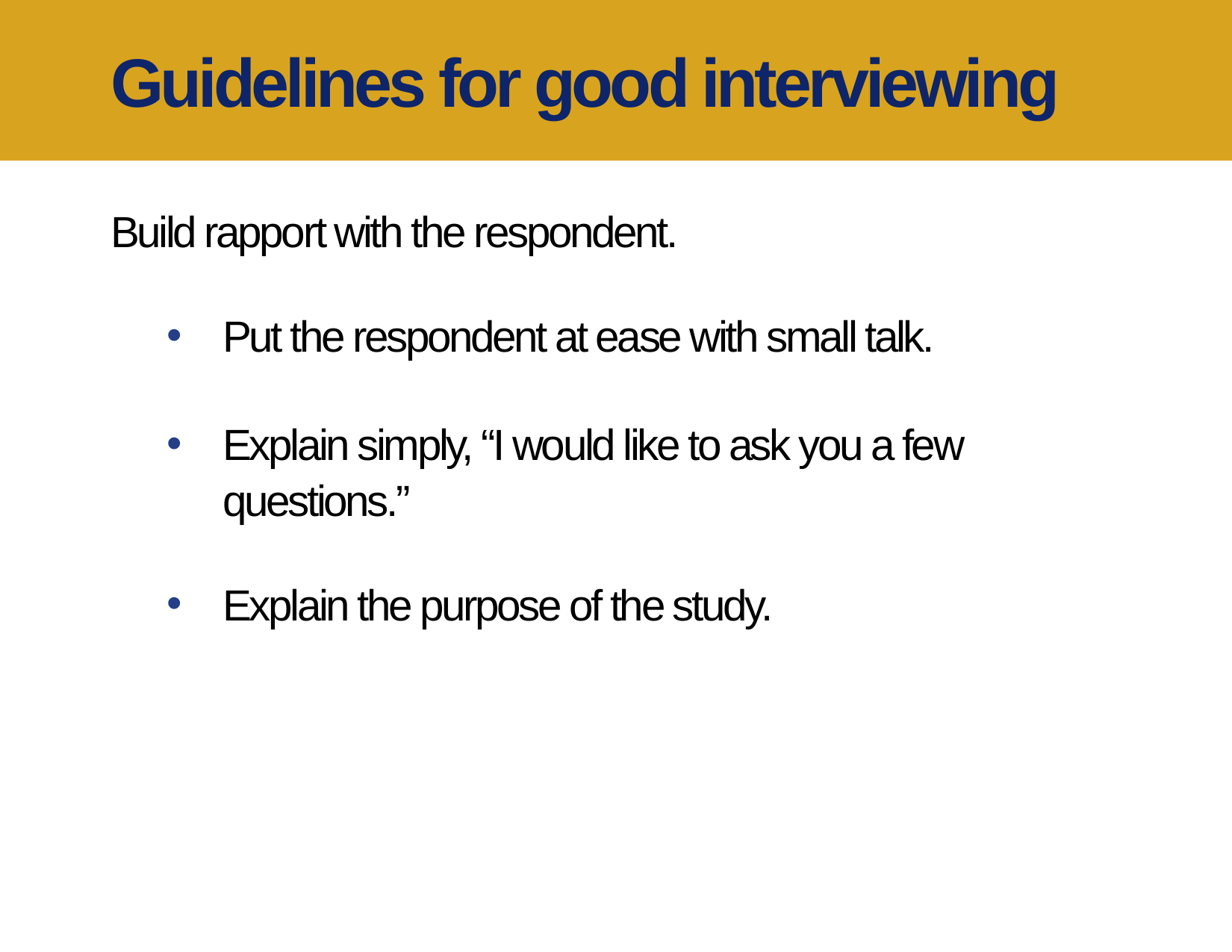

Guidelines for good interviewing
Build rapport with the respondent.

Put the respondent at ease with small talk.

Explain simply, “I would like to ask you a few questions.”

Explain the purpose of the study.